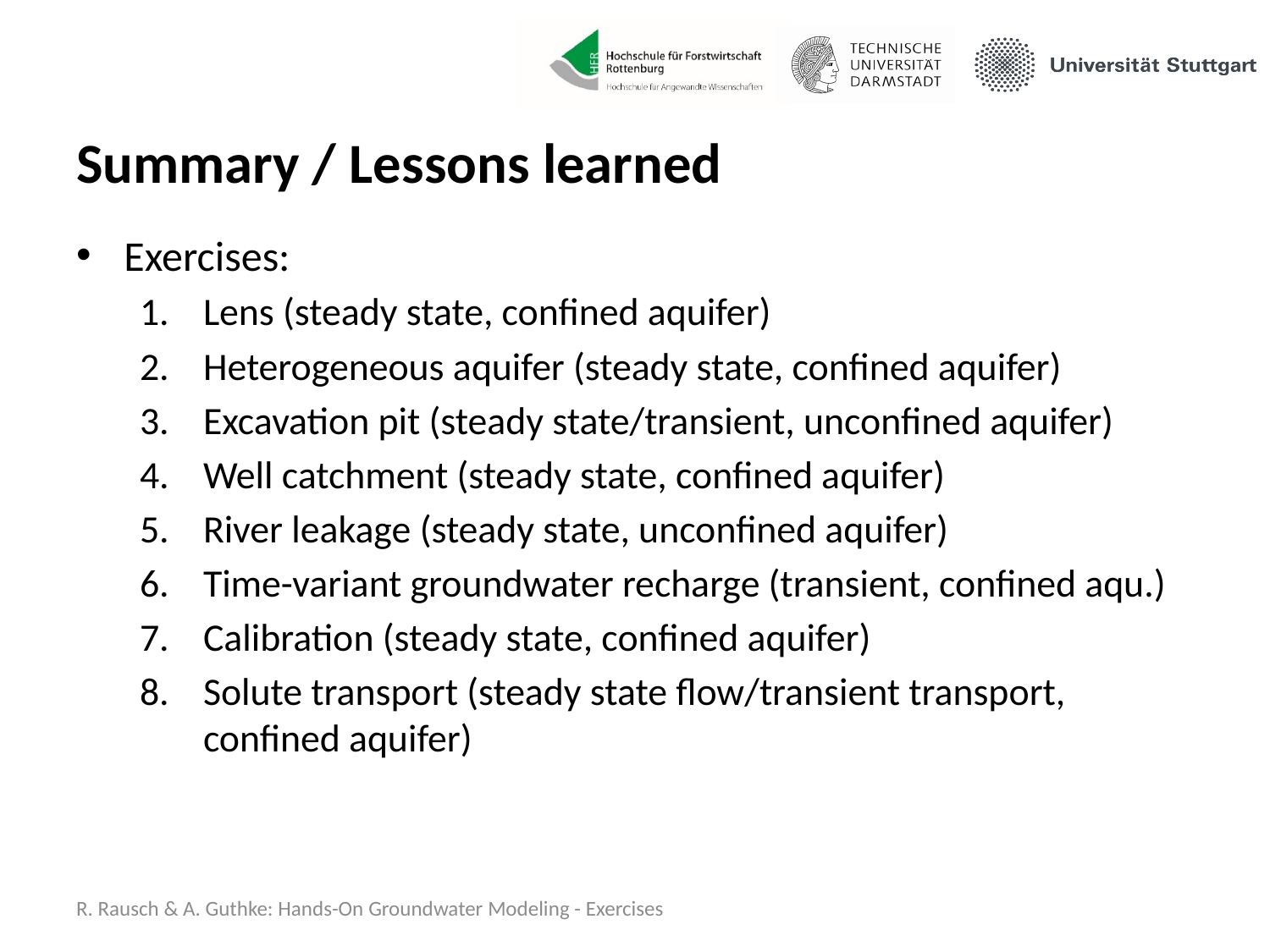

# Summary / Lessons learned
Exercises:
Lens (steady state, confined aquifer)
Heterogeneous aquifer (steady state, confined aquifer)
Excavation pit (steady state/transient, unconfined aquifer)
Well catchment (steady state, confined aquifer)
River leakage (steady state, unconfined aquifer)
Time-variant groundwater recharge (transient, confined aqu.)
Calibration (steady state, confined aquifer)
Solute transport (steady state flow/transient transport, confined aquifer)

R. Rausch & A. Guthke: Hands-On Groundwater Modeling - Exercises